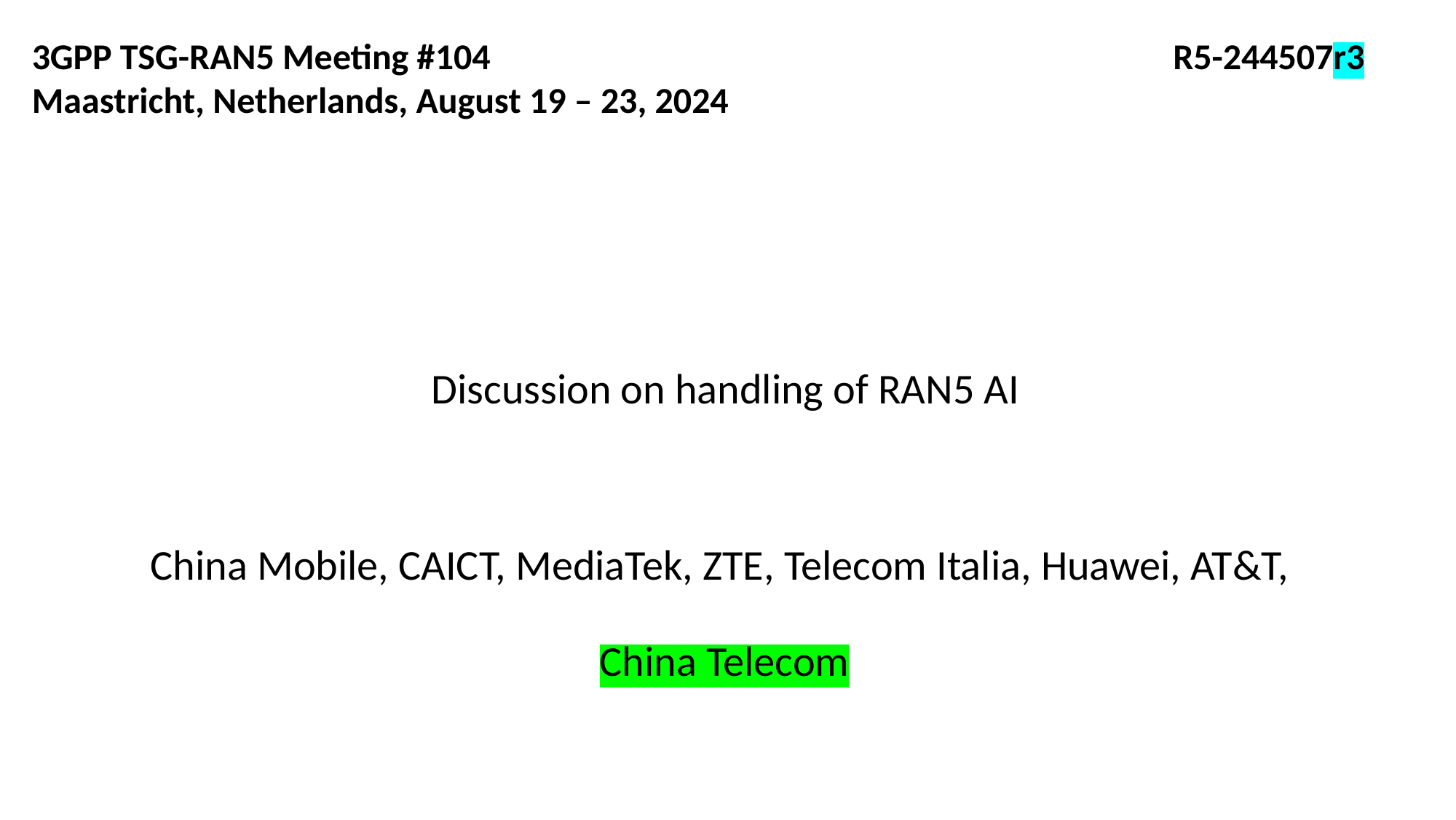

3GPP TSG-RAN5 Meeting #104 						      R5-244507r3
Maastricht, Netherlands, August 19 – 23, 2024
# Discussion on handling of RAN5 AI
China Mobile, CAICT, MediaTek, ZTE, Telecom Italia, Huawei, AT&T,
China Telecom